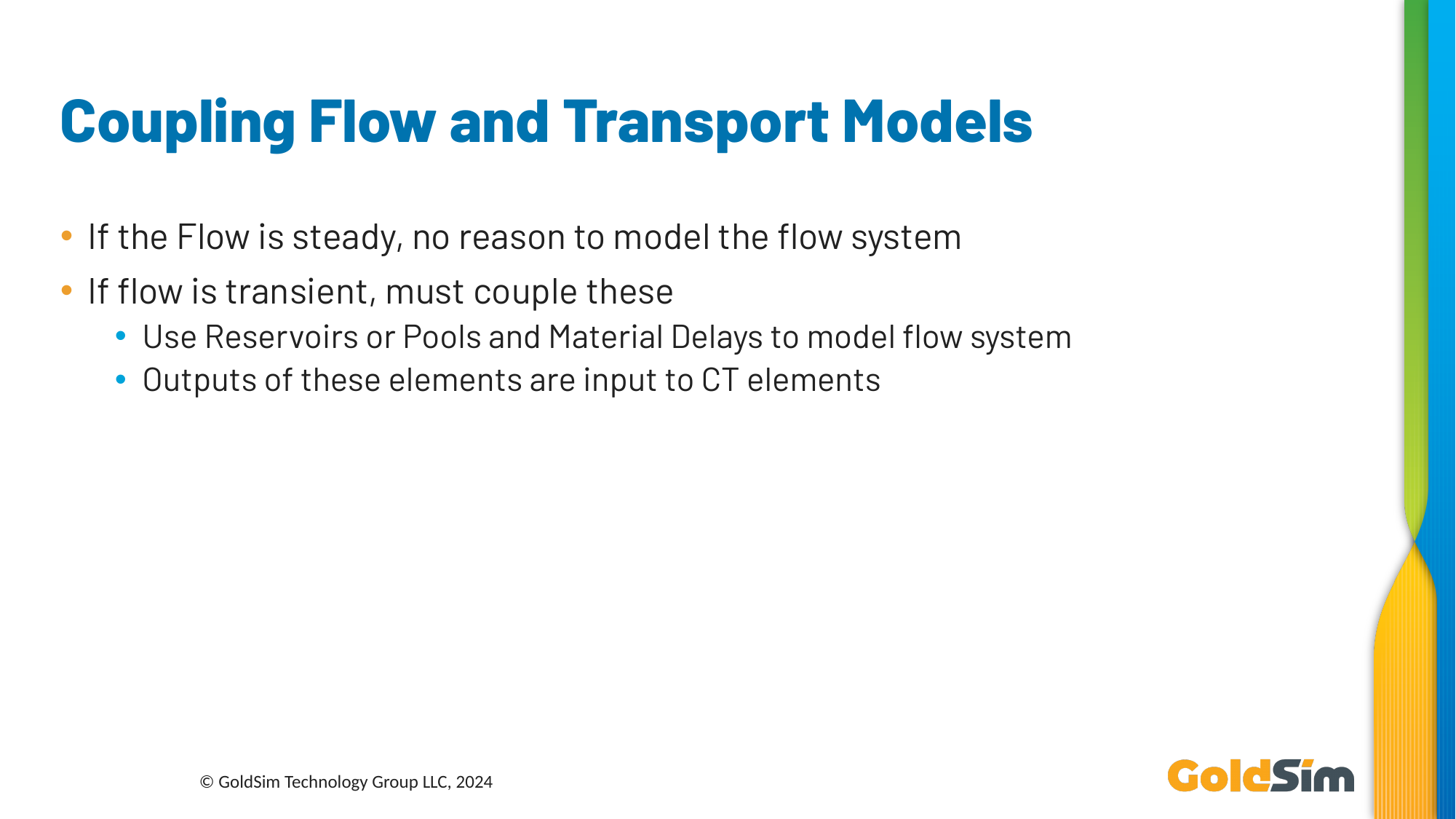

# Coupling Flow and Transport Models
If the Flow is steady, no reason to model the flow system
If flow is transient, must couple these
Use Reservoirs or Pools and Material Delays to model flow system
Outputs of these elements are input to CT elements
© GoldSim Technology Group LLC, 2024